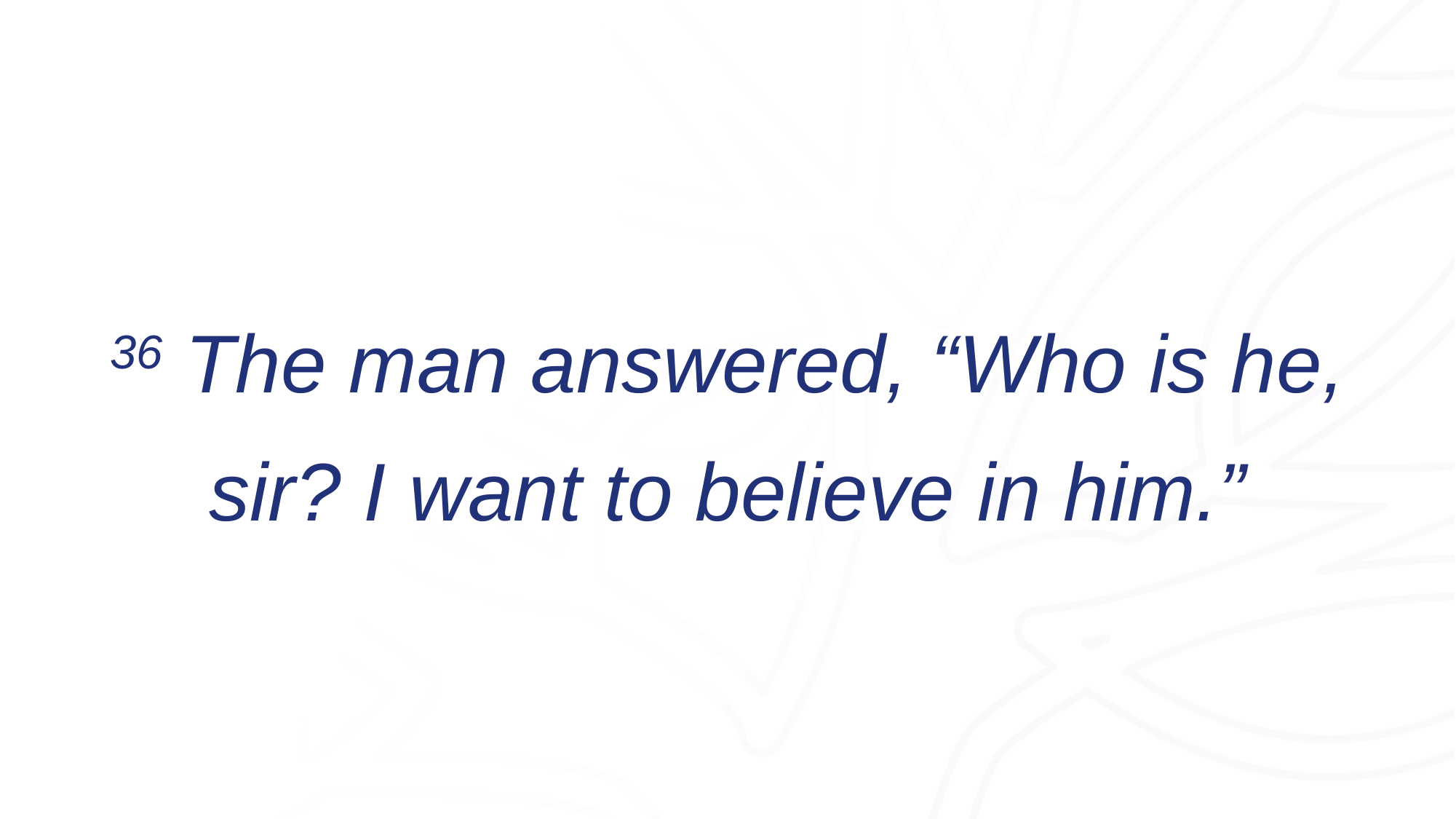

36 The man answered, “Who is he, sir? I want to believe in him.”